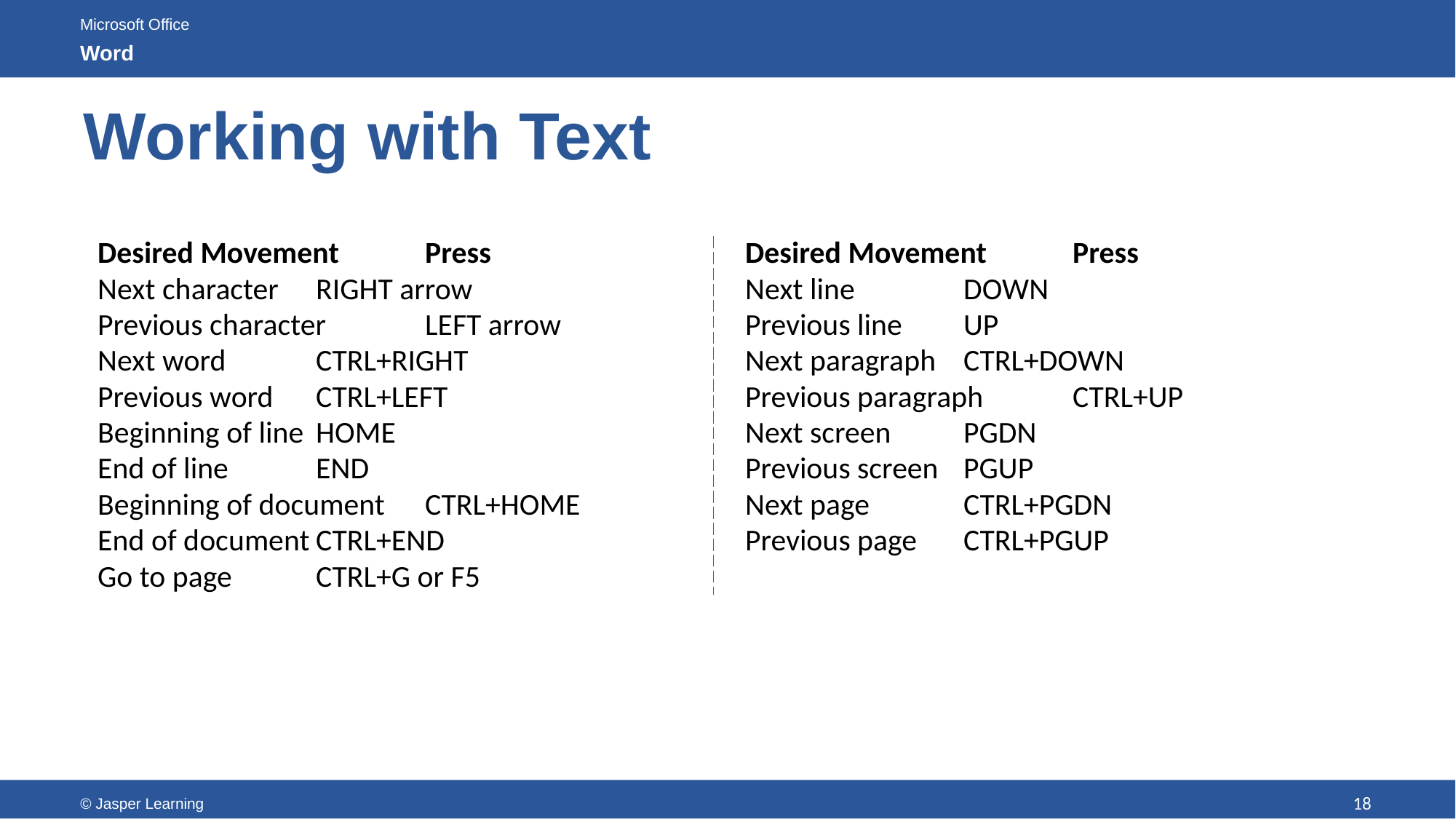

# Working with Text
| Desired Movement Press Next character RIGHT arrow Previous character LEFT arrow Next word CTRL+RIGHT Previous word CTRL+LEFT Beginning of line HOME End of line END Beginning of document CTRL+HOME End of document CTRL+END Go to page CTRL+G or F5 | Desired Movement Press Next line DOWN Previous line UP Next paragraph CTRL+DOWN Previous paragraph CTRL+UP Next screen PGDN Previous screen PGUP Next page CTRL+PGDN Previous page CTRL+PGUP |
| --- | --- |
© Jasper Learning
18